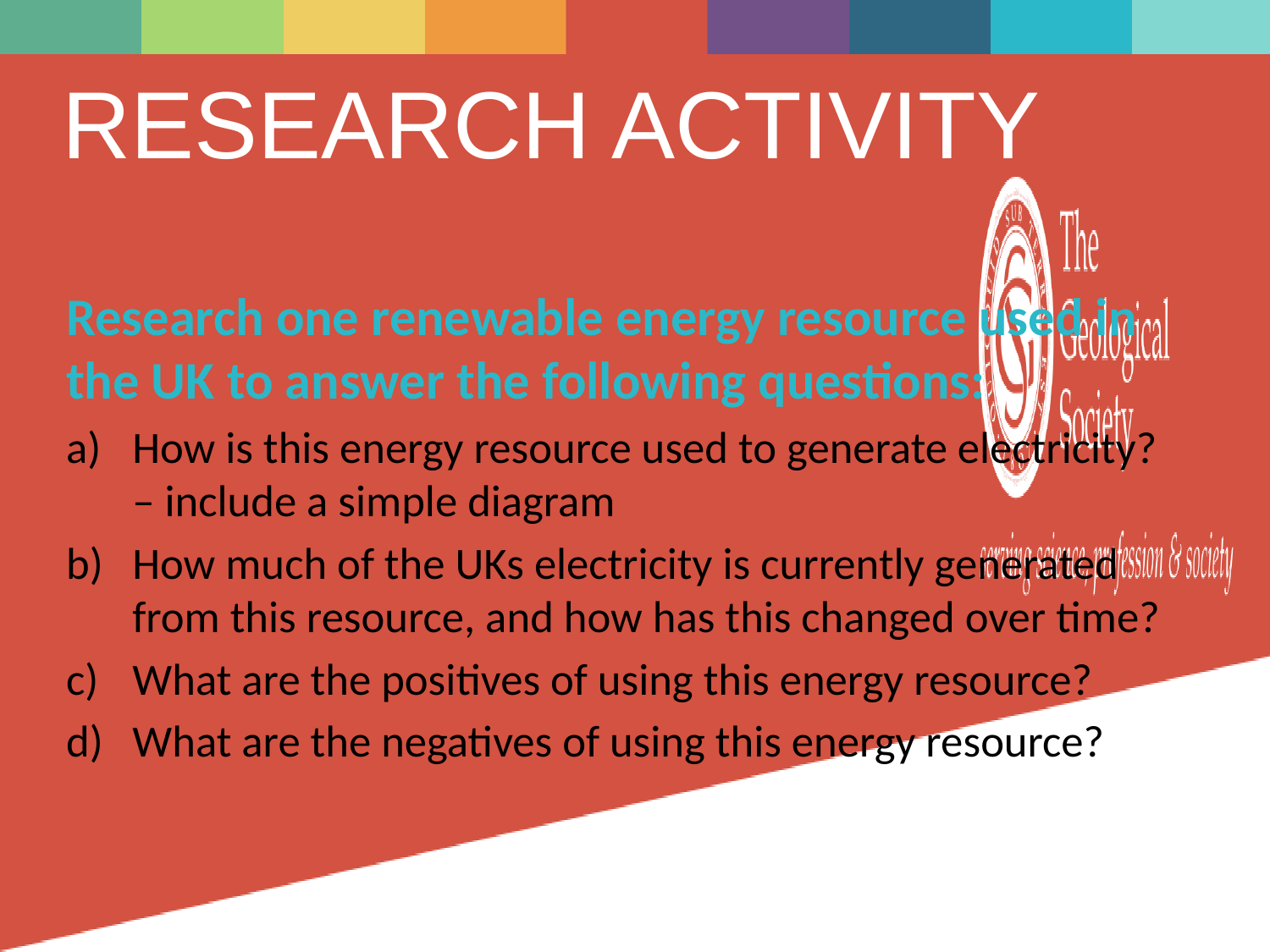

# RESEARCH ACTIVITY
Research one renewable energy resource used in the UK to answer the following questions:
How is this energy resource used to generate electricity? – include a simple diagram
How much of the UKs electricity is currently generated from this resource, and how has this changed over time?
What are the positives of using this energy resource?
What are the negatives of using this energy resource?